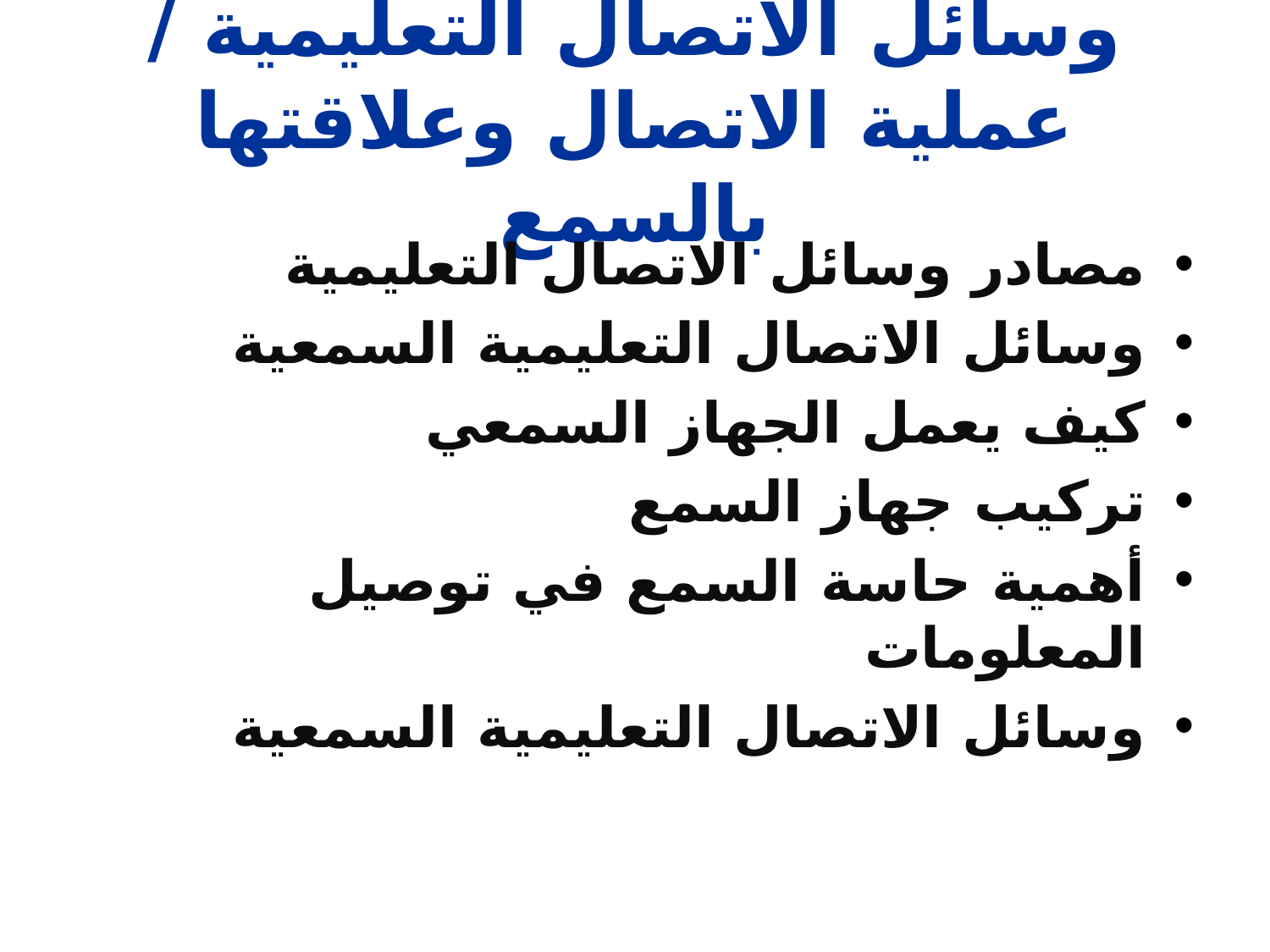

# وسائل الاتصال التعليمية / عملية الاتصال وعلاقتها بالسمع
مصادر وسائل الاتصال التعليمية
وسائل الاتصال التعليمية السمعية
كيف يعمل الجهاز السمعي
تركيب جهاز السمع
أهمية حاسة السمع في توصيل المعلومات
وسائل الاتصال التعليمية السمعية